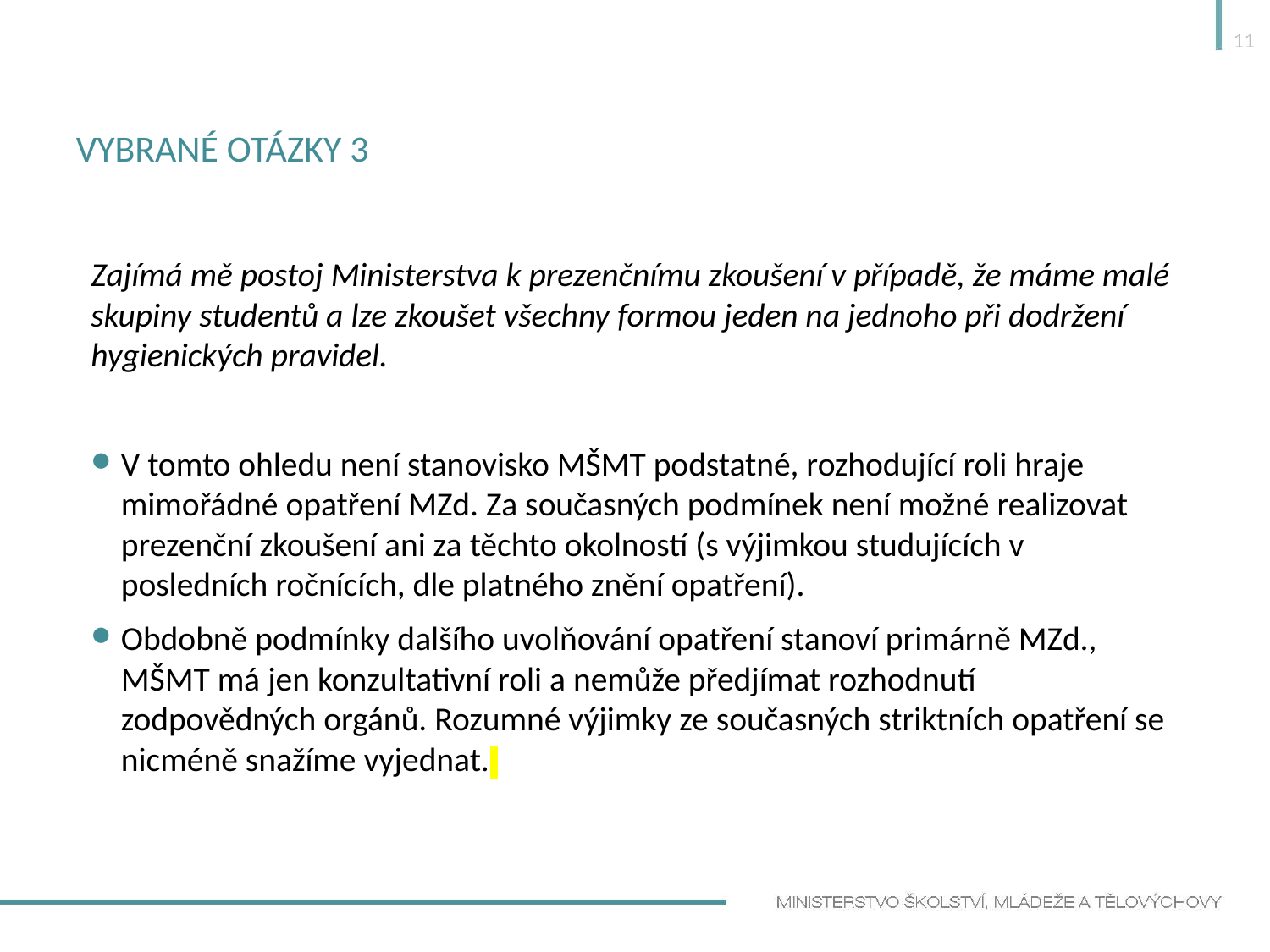

11
# Vybrané otázky 3
Zajímá mě postoj Ministerstva k prezenčnímu zkoušení v případě, že máme malé skupiny studentů a lze zkoušet všechny formou jeden na jednoho při dodržení hygienických pravidel.

V tomto ohledu není stanovisko MŠMT podstatné, rozhodující roli hraje mimořádné opatření MZd. Za současných podmínek není možné realizovat prezenční zkoušení ani za těchto okolností (s výjimkou studujících v posledních ročnících, dle platného znění opatření).
Obdobně podmínky dalšího uvolňování opatření stanoví primárně MZd., MŠMT má jen konzultativní roli a nemůže předjímat rozhodnutí zodpovědných orgánů. Rozumné výjimky ze současných striktních opatření se nicméně snažíme vyjednat.